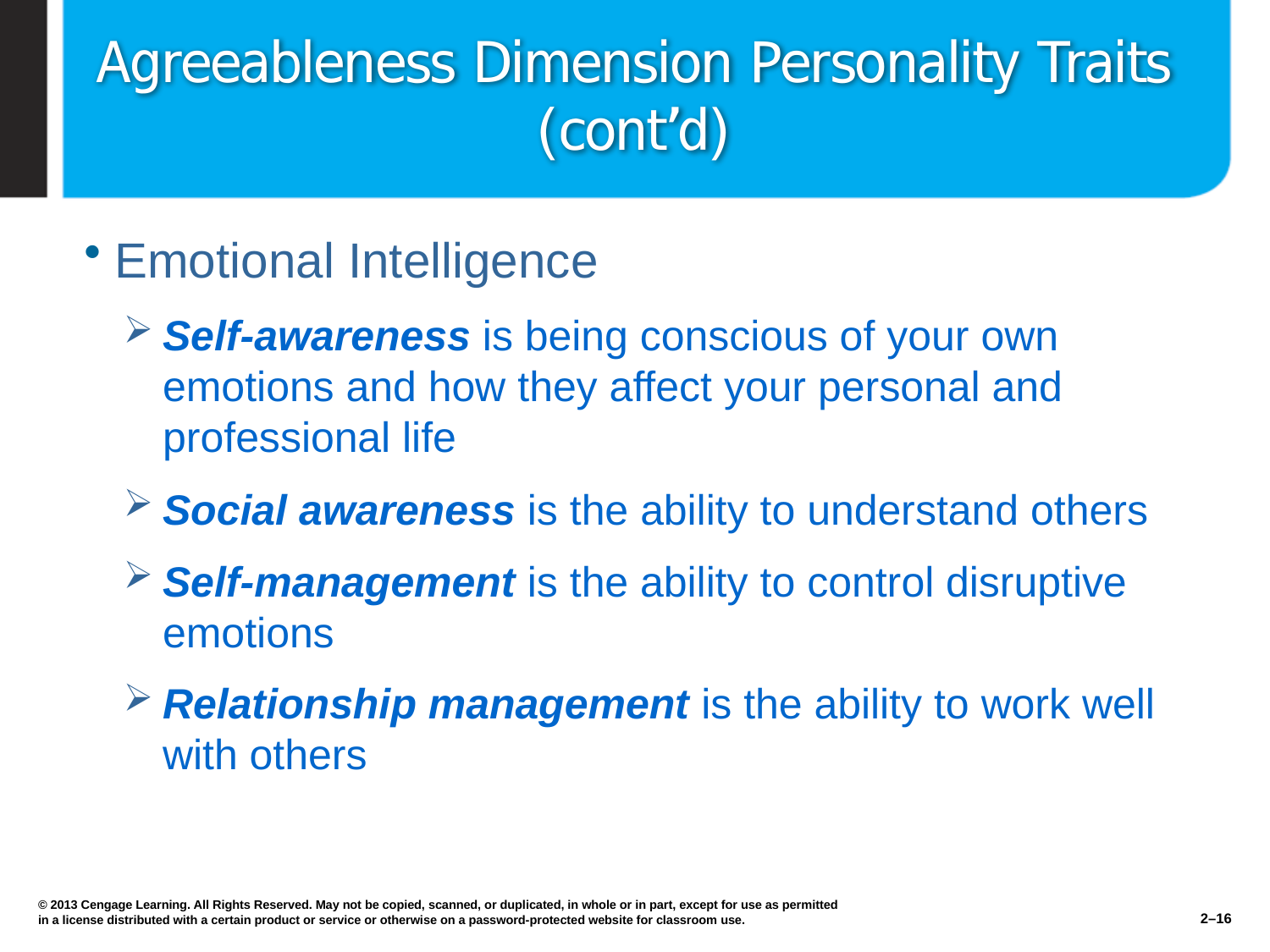

# Agreeableness Dimension Personality Traits (cont’d)
Emotional Intelligence
Self-awareness is being conscious of your own emotions and how they affect your personal and professional life
Social awareness is the ability to understand others
Self-management is the ability to control disruptive emotions
Relationship management is the ability to work well with others
© 2013 Cengage Learning. All Rights Reserved. May not be copied, scanned, or duplicated, in whole or in part, except for use as permitted in a license distributed with a certain product or service or otherwise on a password-protected website for classroom use.
2–16